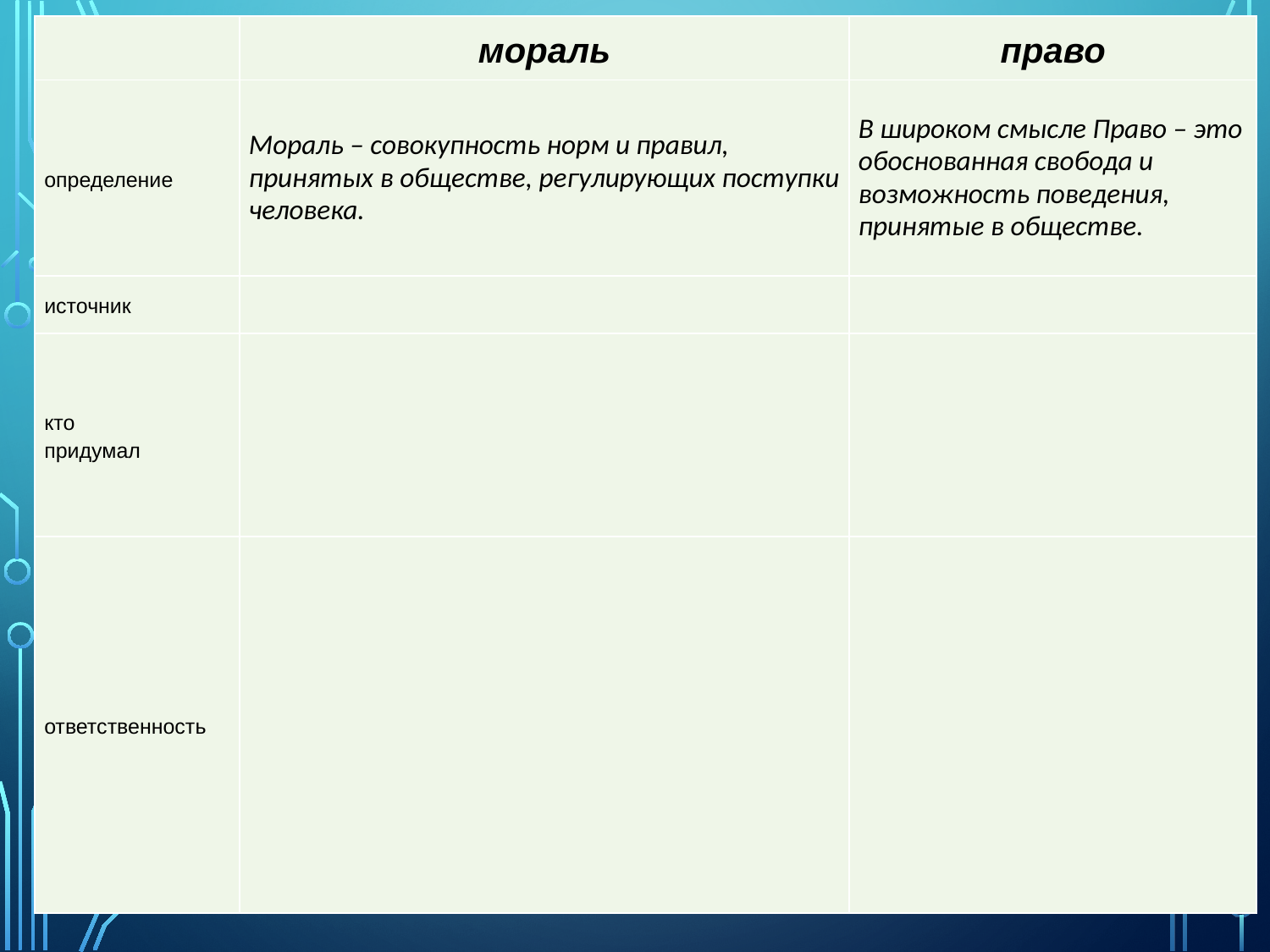

|  | мораль | право |
| --- | --- | --- |
| определение | Мораль – совокупность норм и правил, принятых в обществе, регулирующих поступки человека. | В широком смысле Право – это обоснованная свобода и возможность поведения, принятые в обществе. |
| источник |  |  |
| кто придумал |  |  |
| ответственность |  |  |